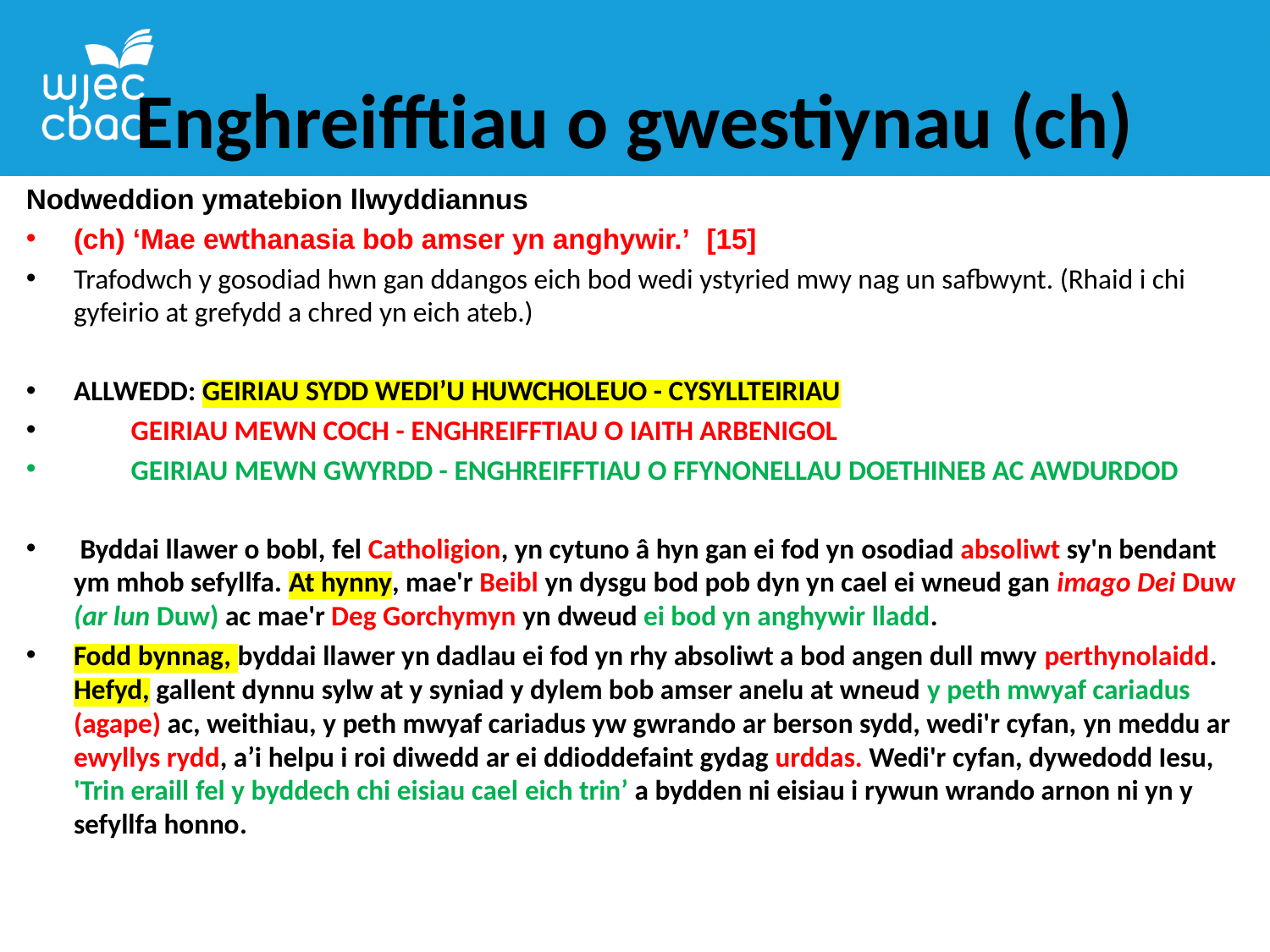

# Enghreifftiau o gwestiynau (ch)
Nodweddion ymatebion llwyddiannus
(ch) ‘Mae ewthanasia bob amser yn anghywir.’  [15]
Trafodwch y gosodiad hwn gan ddangos eich bod wedi ystyried mwy nag un safbwynt. (Rhaid i chi gyfeirio at grefydd a chred yn eich ateb.)

ALLWEDD: GEIRIAU SYDD WEDI’U HUWCHOLEUO - CYSYLLTEIRIAU
         GEIRIAU MEWN COCH - ENGHREIFFTIAU O IAITH ARBENIGOL
         GEIRIAU MEWN GWYRDD - ENGHREIFFTIAU O FFYNONELLAU DOETHINEB AC AWDURDOD

 Byddai llawer o bobl, fel Catholigion, yn cytuno â hyn gan ei fod yn osodiad absoliwt sy'n bendant ym mhob sefyllfa. At hynny, mae'r Beibl yn dysgu bod pob dyn yn cael ei wneud gan imago Dei Duw (ar lun Duw) ac mae'r Deg Gorchymyn yn dweud ei bod yn anghywir lladd.
Fodd bynnag, byddai llawer yn dadlau ei fod yn rhy absoliwt a bod angen dull mwy perthynolaidd. Hefyd, gallent dynnu sylw at y syniad y dylem bob amser anelu at wneud y peth mwyaf cariadus (agape) ac, weithiau, y peth mwyaf cariadus yw gwrando ar berson sydd, wedi'r cyfan, yn meddu ar ewyllys rydd, a’i helpu i roi diwedd ar ei ddioddefaint gydag urddas. Wedi'r cyfan, dywedodd Iesu, 'Trin eraill fel y byddech chi eisiau cael eich trin’ a bydden ni eisiau i rywun wrando arnon ni yn y sefyllfa honno.